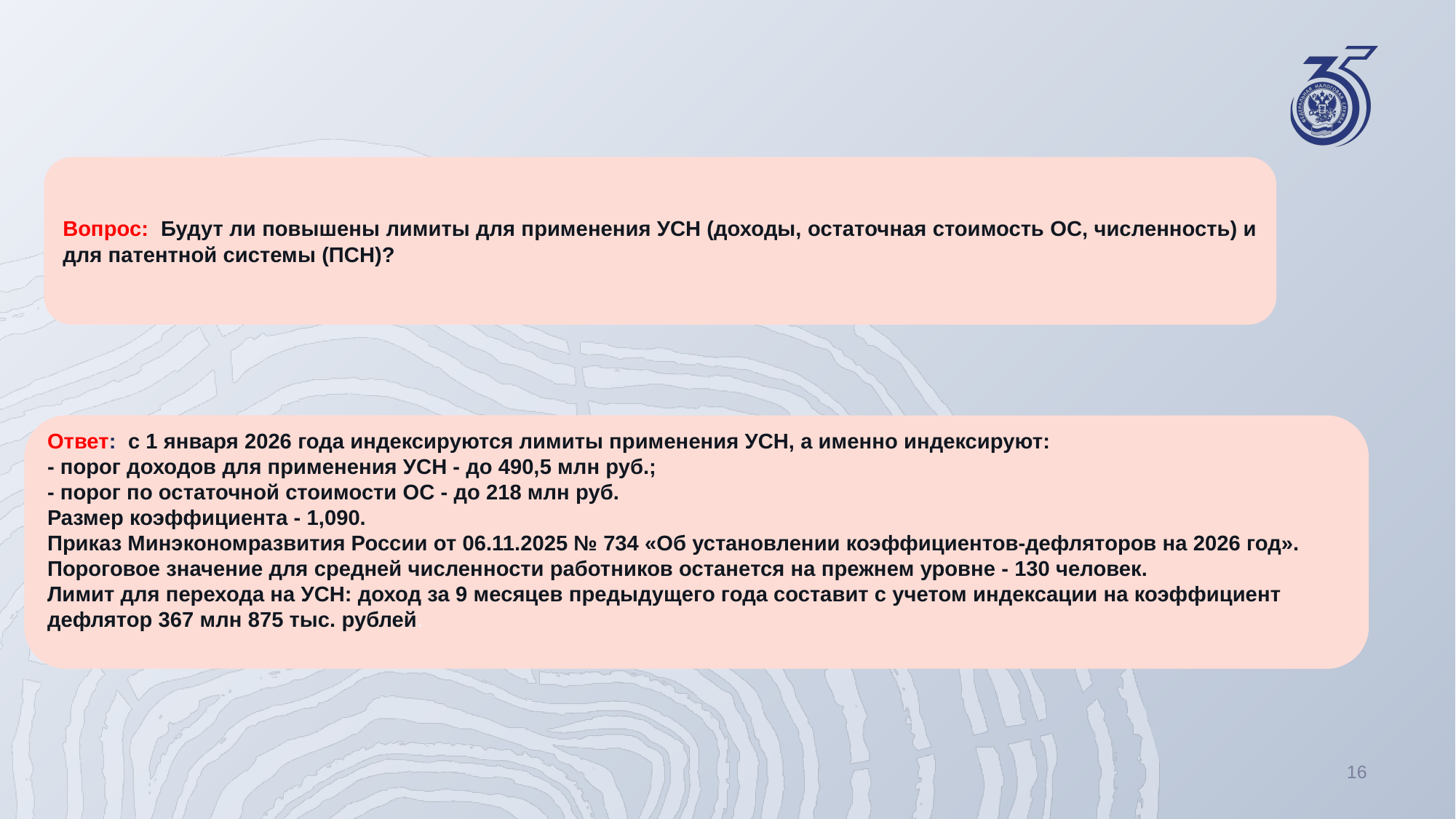

Вопрос:  Будут ли повышены лимиты для применения УСН (доходы, остаточная стоимость ОС, численность) и для патентной системы (ПСН)?
Ответ:  с 1 января 2026 года индексируются лимиты применения УСН, а именно индексируют:
- порог доходов для применения УСН - до 490,5 млн руб.;
- порог по остаточной стоимости ОС - до 218 млн руб.
Размер коэффициента - 1,090.
Приказ Минэкономразвития России от 06.11.2025 № 734 «Об установлении коэффициентов-дефляторов на 2026 год».
Пороговое значение для средней численности работников останется на прежнем уровне - 130 человек.
Лимит для перехода на УСН: доход за 9 месяцев предыдущего года составит с учетом индексации на коэффициент дефлятор 367 млн 875 тыс. рублей.

16